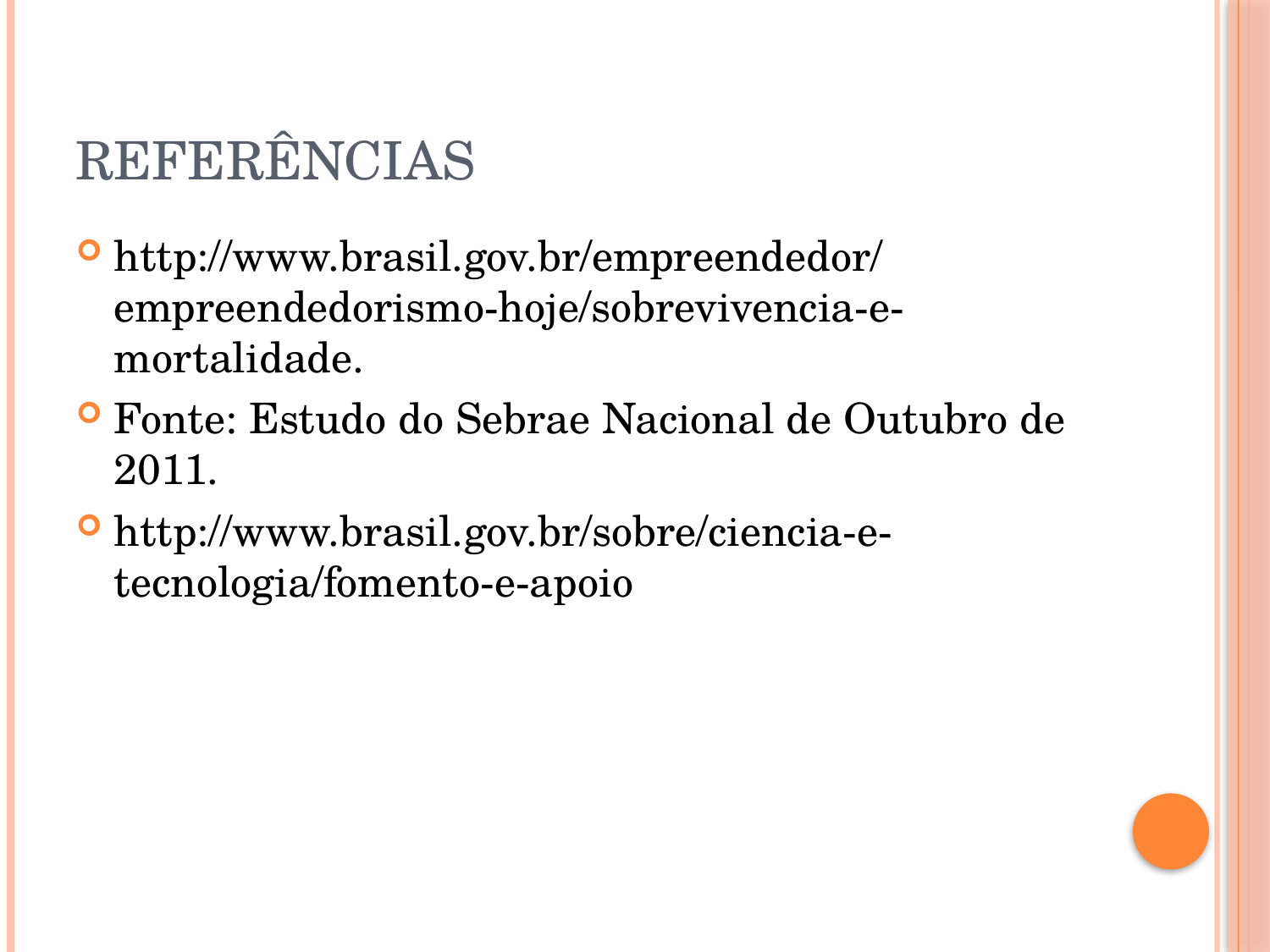

# REFERÊNCIAS
http://www.brasil.gov.br/empreendedor/empreendedorismo-hoje/sobrevivencia-e-mortalidade.
Fonte: Estudo do Sebrae Nacional de Outubro de 2011.
http://www.brasil.gov.br/sobre/ciencia-e-tecnologia/fomento-e-apoio